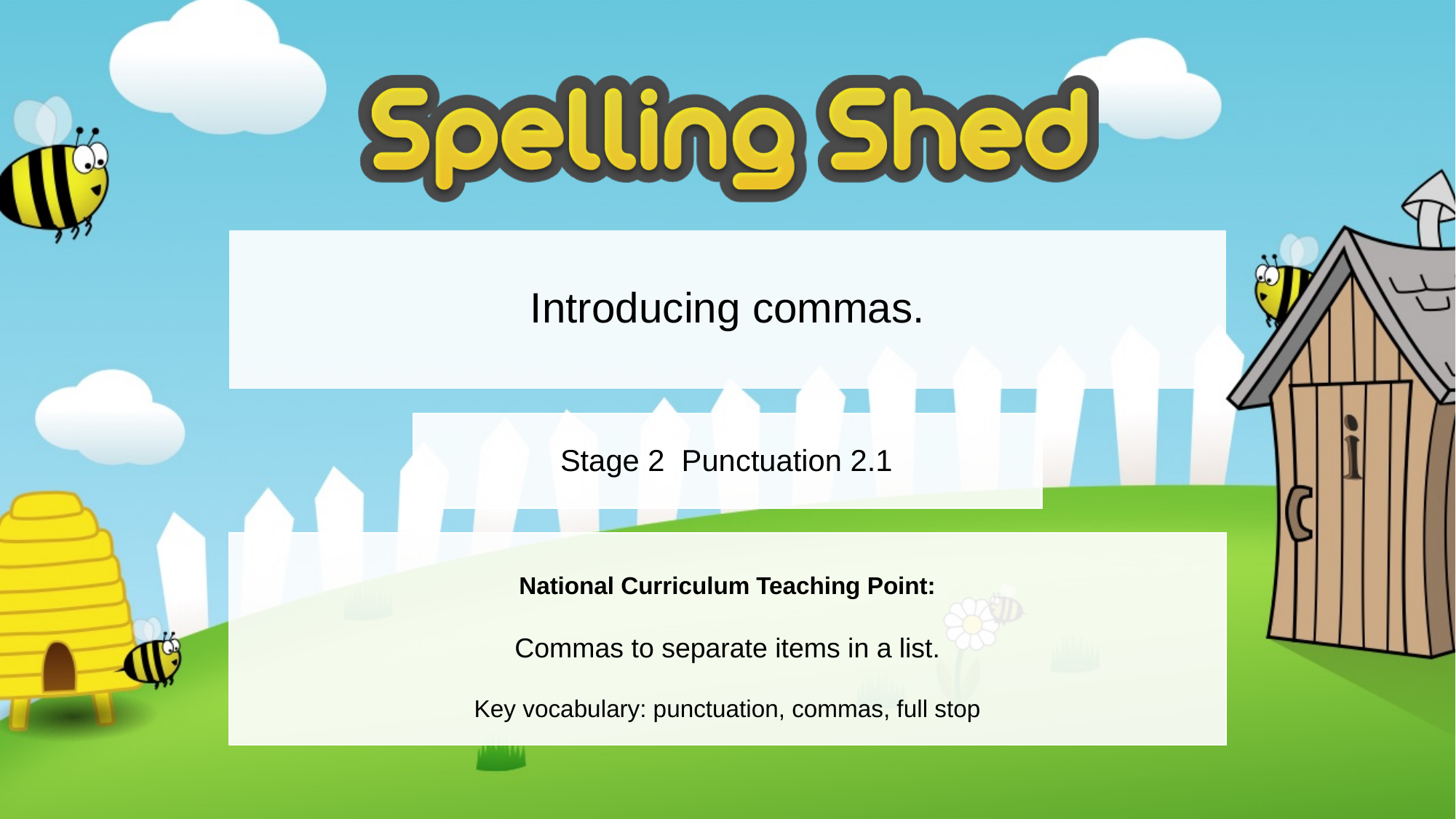

# Introducing commas.
Stage 2  Punctuation 2.1
National Curriculum Teaching Point:
Commas to separate items in a list.
Key vocabulary: punctuation, commas, full stop